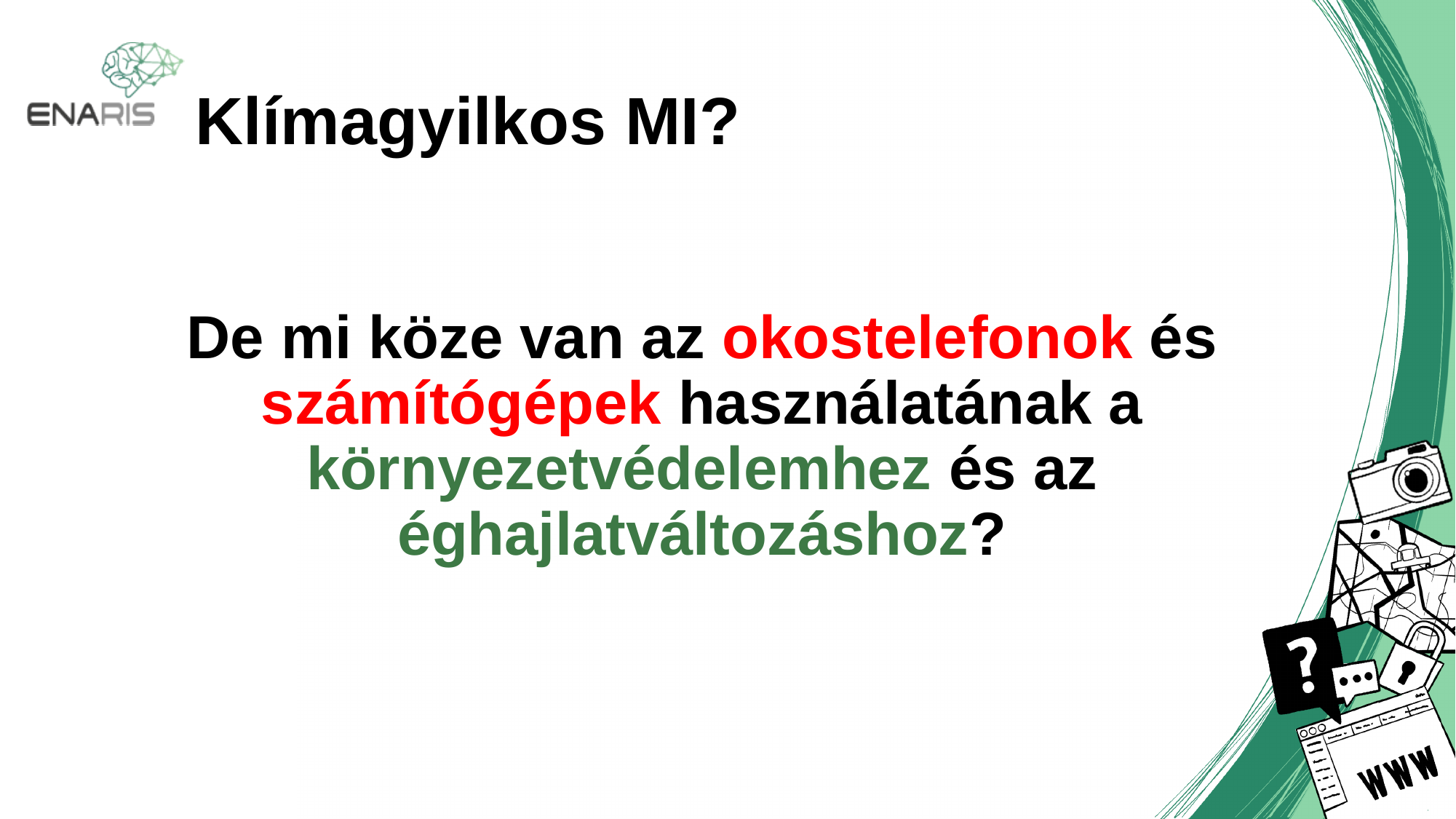

# Klímagyilkos MI?
De mi köze van az okostelefonok és számítógépek használatának a környezetvédelemhez és az éghajlatváltozáshoz?